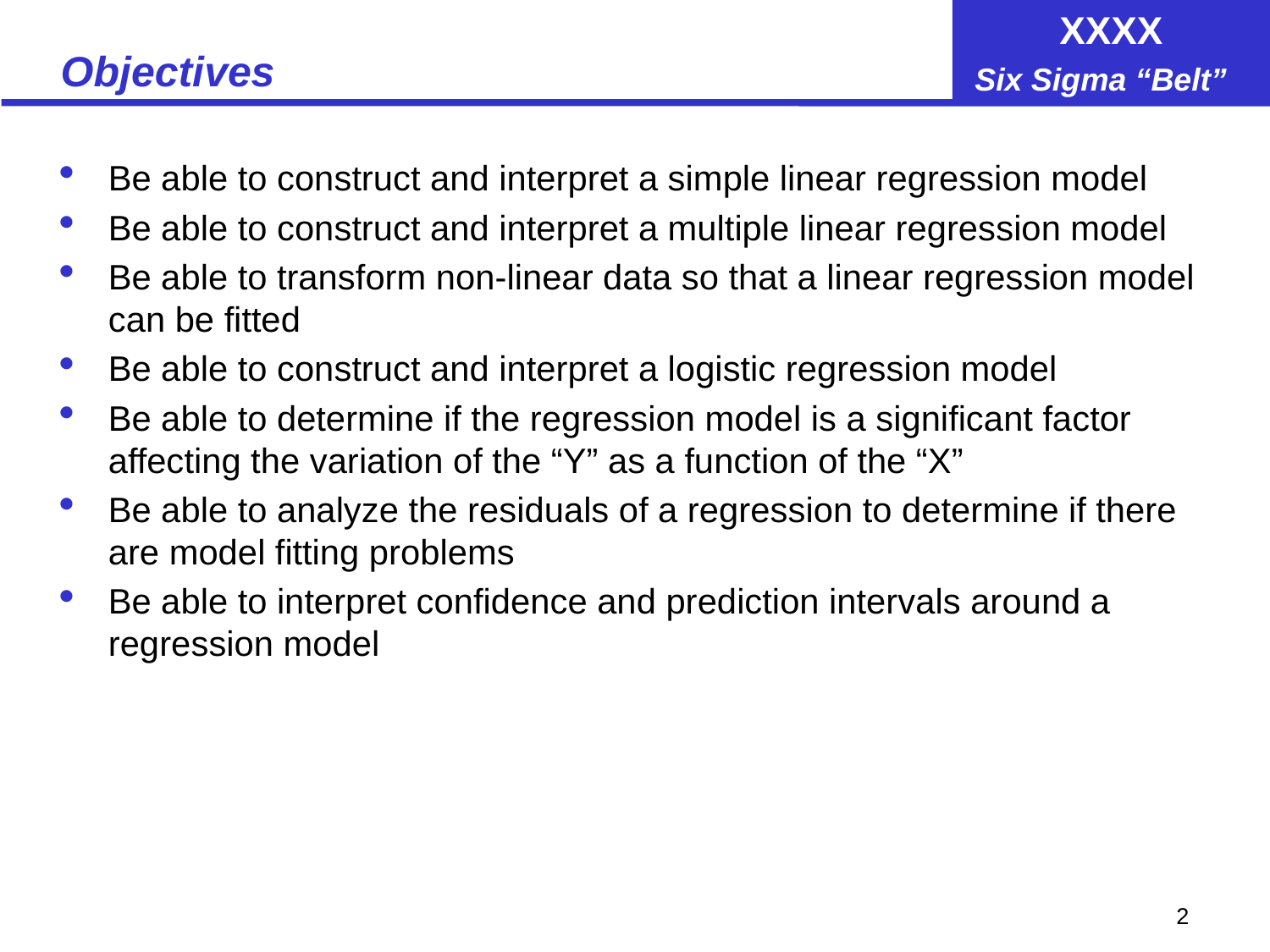

# Objectives
Be able to construct and interpret a simple linear regression model
Be able to construct and interpret a multiple linear regression model
Be able to transform non-linear data so that a linear regression model can be fitted
Be able to construct and interpret a logistic regression model
Be able to determine if the regression model is a significant factor affecting the variation of the “Y” as a function of the “X”
Be able to analyze the residuals of a regression to determine if there are model fitting problems
Be able to interpret confidence and prediction intervals around a regression model